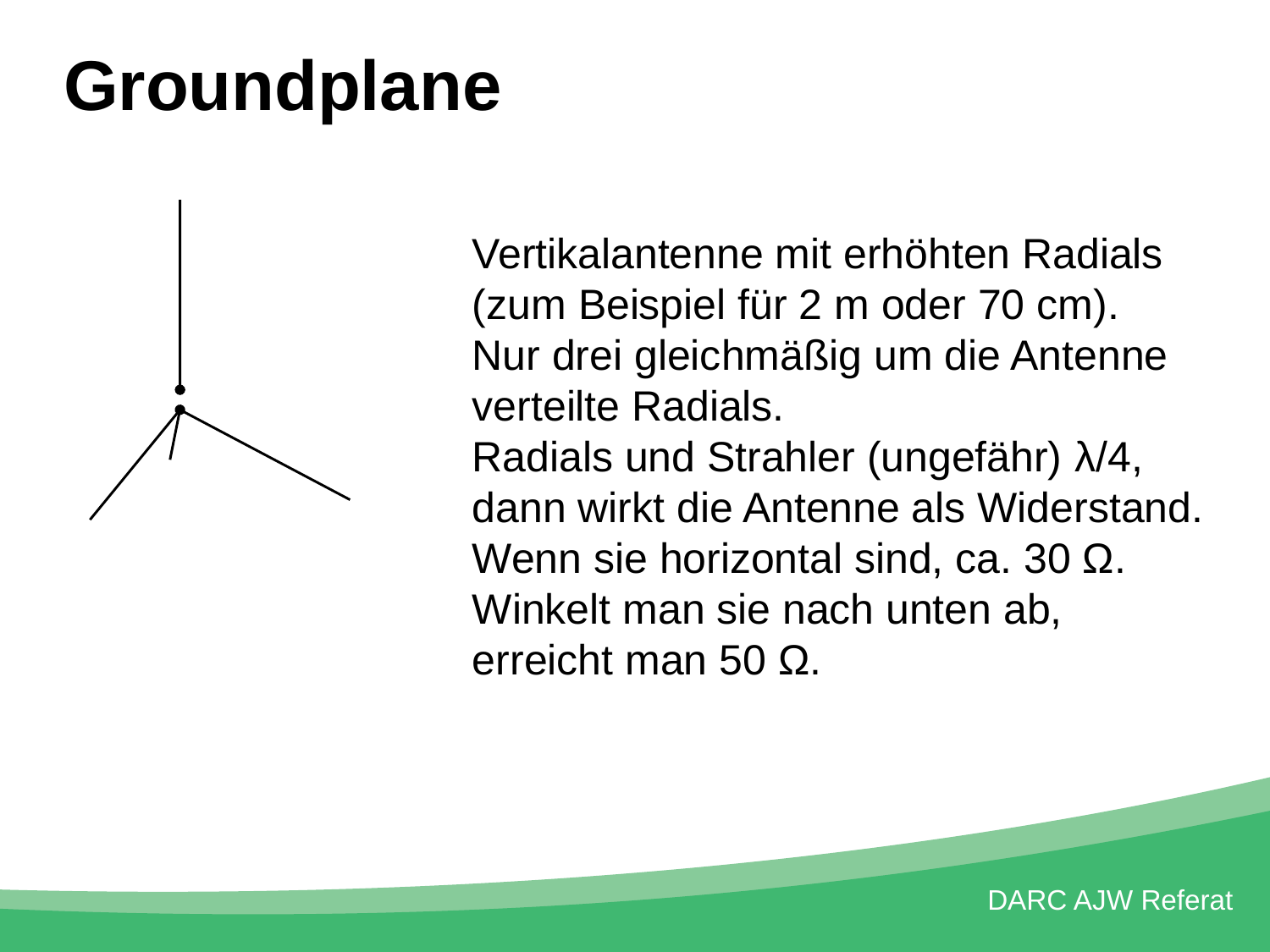

Groundplane

Vertikalantenne mit erhöhten Radials
(zum Beispiel für 2 m oder 70 cm).
Nur drei gleichmäßig um die Antenne
verteilte Radials.
Radials und Strahler (ungefähr) λ/4,
dann wirkt die Antenne als Widerstand.
Wenn sie horizontal sind, ca. 30 Ω.
Winkelt man sie nach unten ab,
erreicht man 50 Ω.